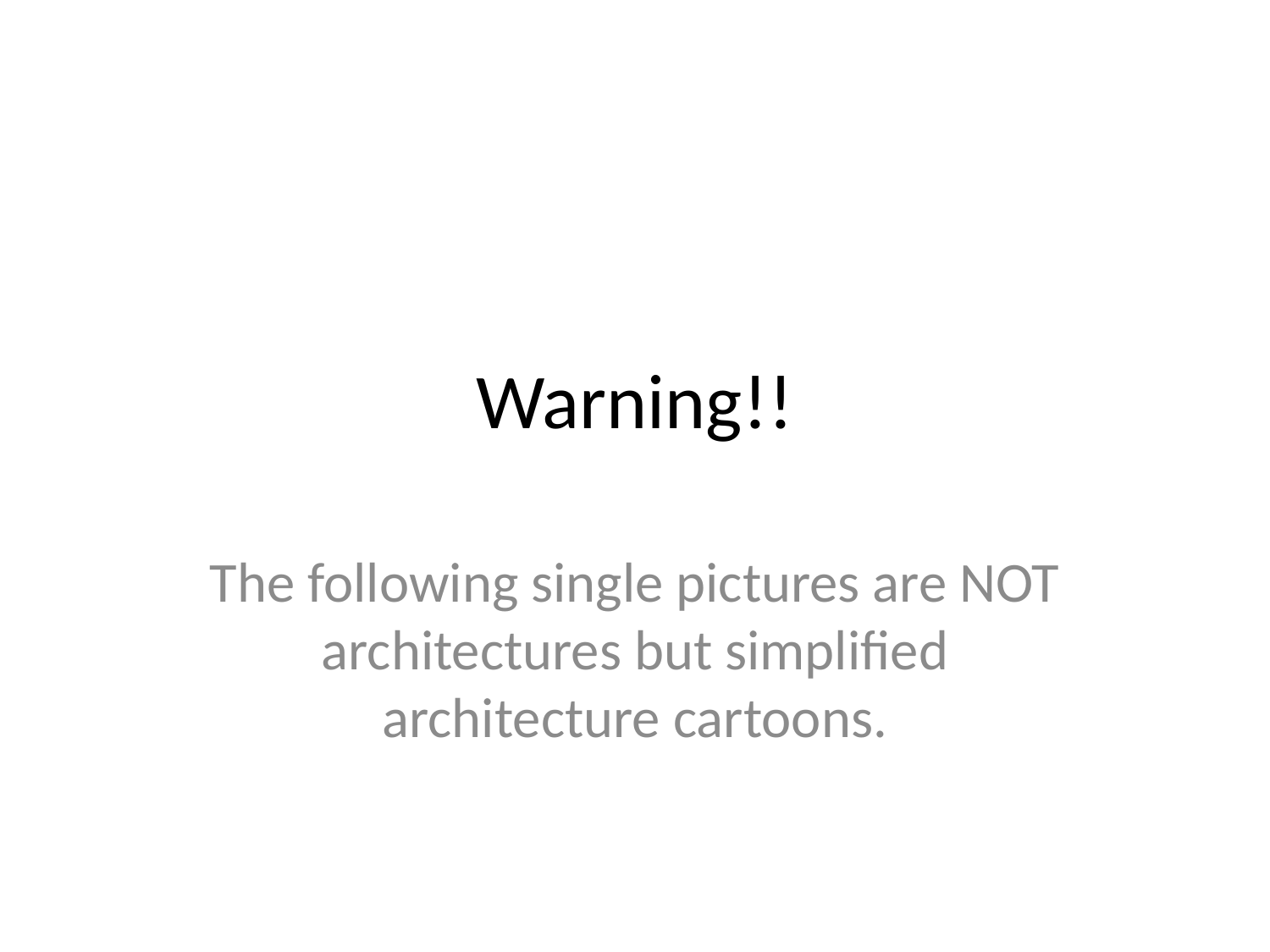

# Warning!!
The following single pictures are NOT architectures but simplified architecture cartoons.